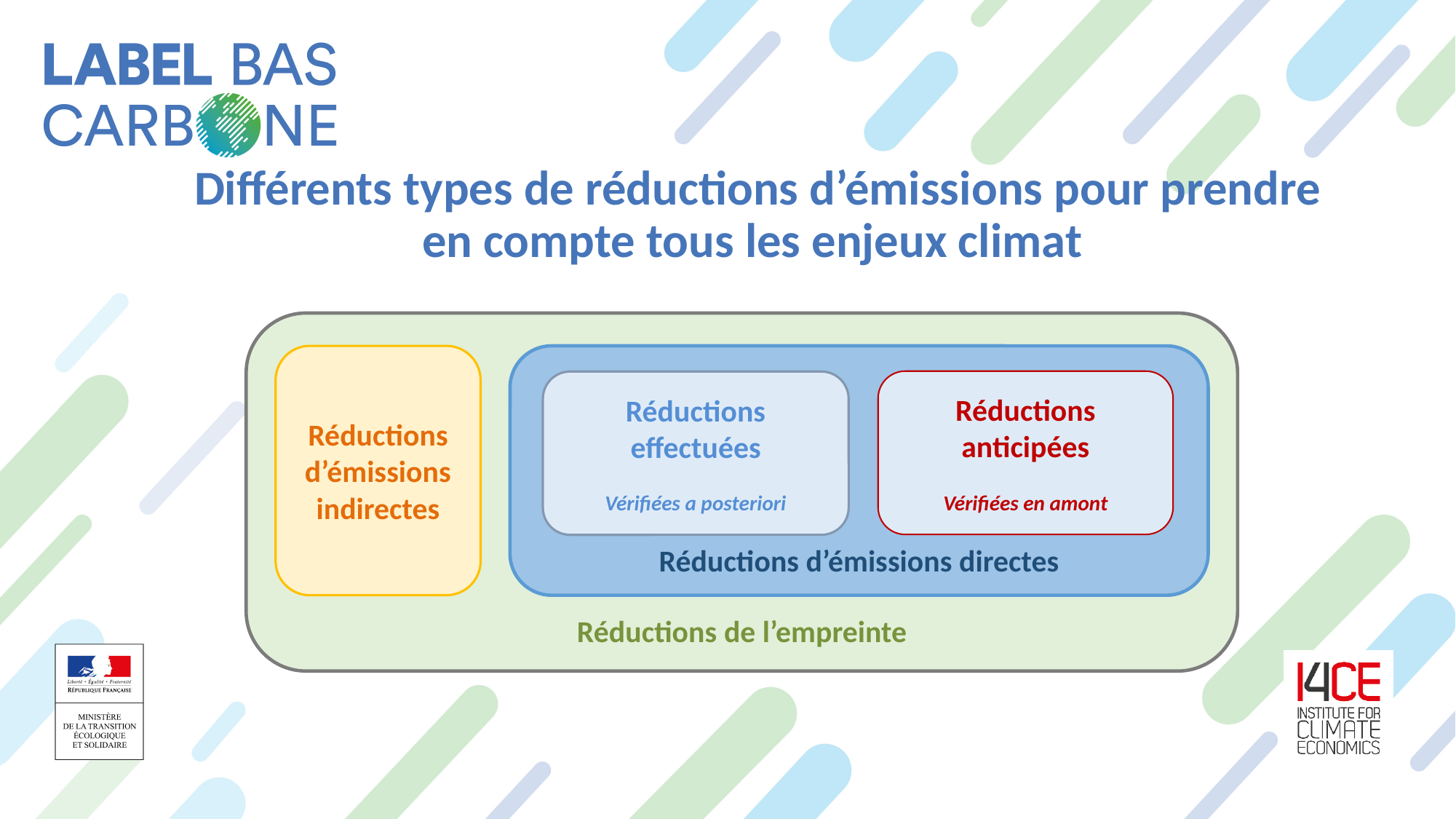

Différents types de réductions d’émissions pour prendre en compte tous les enjeux climat
Réductions de l’empreinte
Réductions d’émissions indirectes
Réductions d’émissions directes
Réductions anticipées

Vérifiées en amont
Réductions effectuées

Vérifiées a posteriori